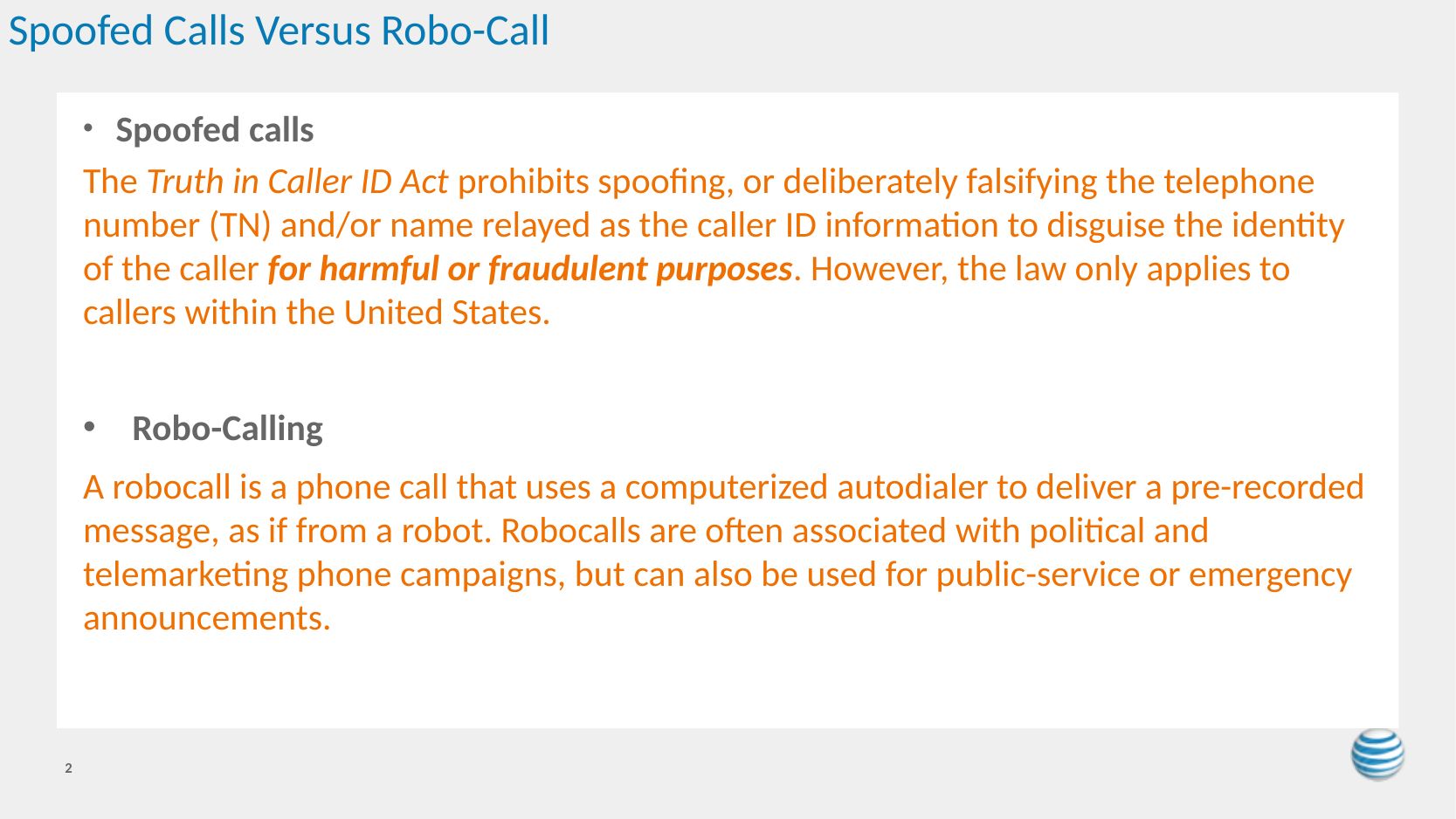

# Spoofed Calls Versus Robo-Call
Spoofed calls
The Truth in Caller ID Act prohibits spoofing, or deliberately falsifying the telephone number (TN) and/or name relayed as the caller ID information to disguise the identity of the caller for harmful or fraudulent purposes. However, the law only applies to callers within the United States.

Robo-Calling
A robocall is a phone call that uses a computerized autodialer to deliver a pre-recorded message, as if from a robot. Robocalls are often associated with political and telemarketing phone campaigns, but can also be used for public-service or emergency announcements.
2